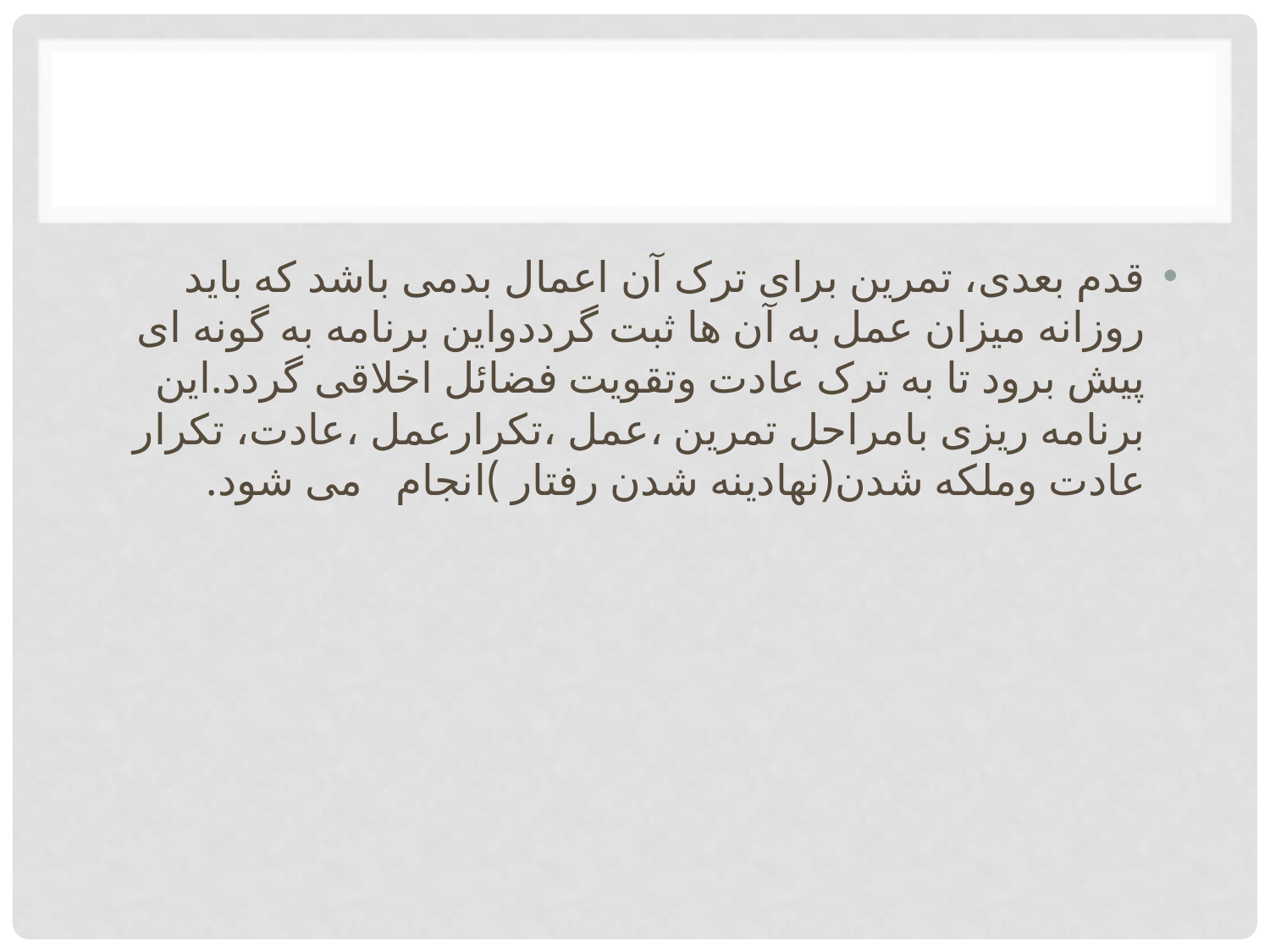

قدم بعدی، تمرین برای ترک آن اعمال بدمی باشد که باید روزانه میزان عمل به آن ها ثبت گرددواین برنامه به گونه ای پیش برود تا به ترک عادت وتقویت فضائل اخلاقی گردد.این برنامه ریزی بامراحل تمرین ،عمل ،تکرارعمل ،عادت، تکرار عادت وملکه شدن(نهادینه شدن رفتار )انجام   می شود.